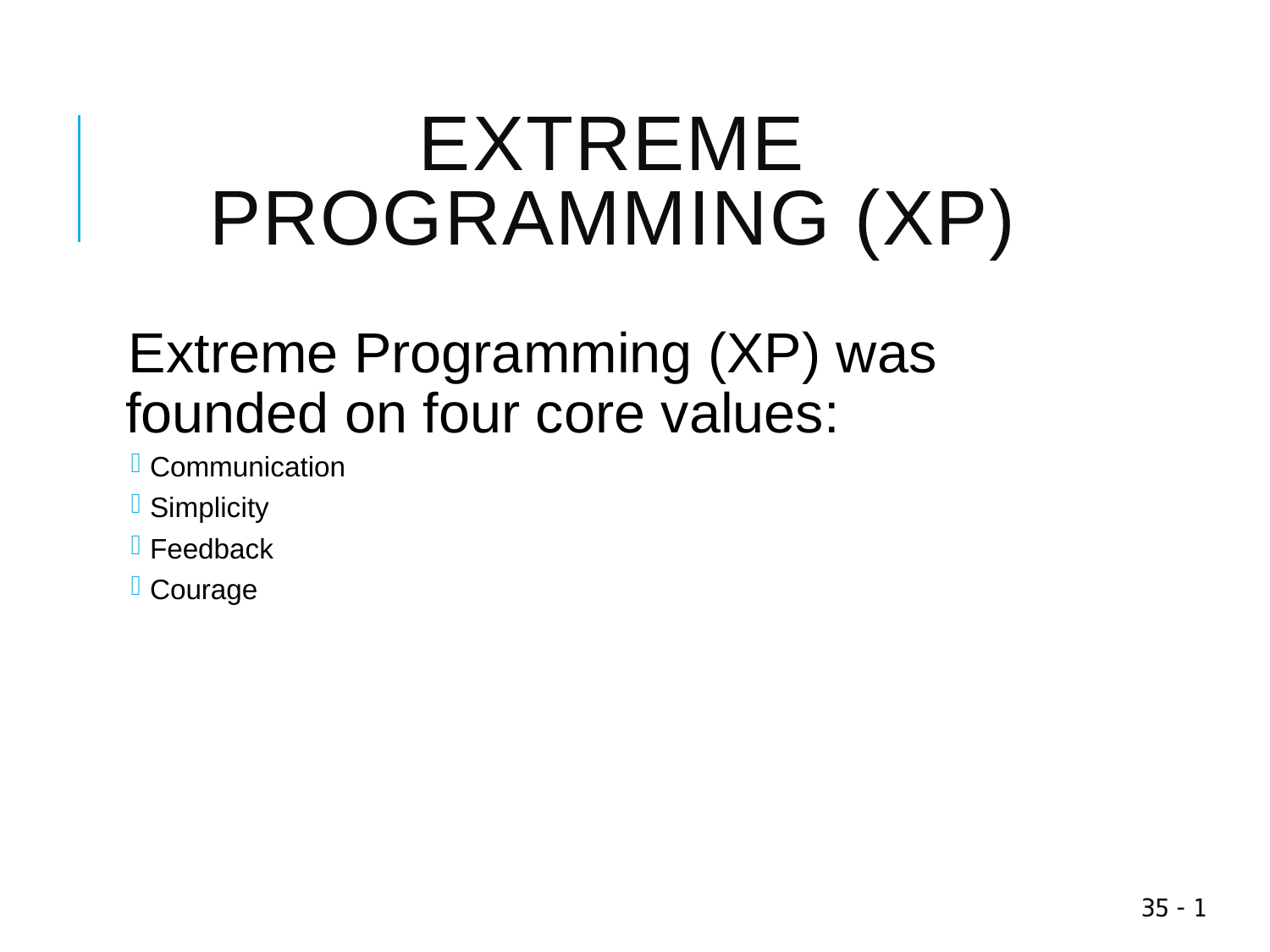

# Extreme Programming (XP)
Extreme Programming (XP) was founded on four core values:
Communication
Simplicity
Feedback
Courage
1 - 35